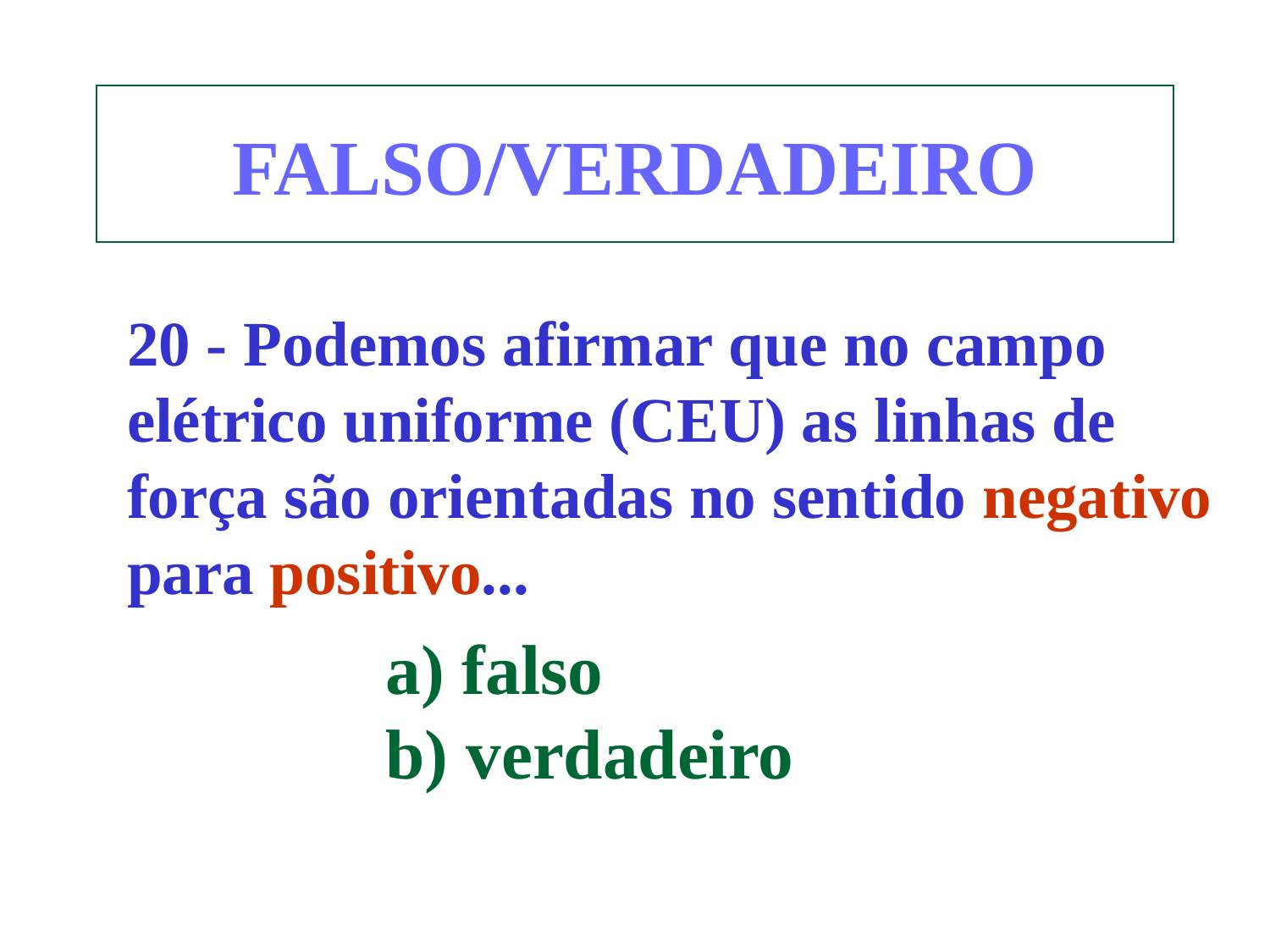

# FALSO/VERDADEIRO
20 - Podemos afirmar que no campo
elétrico uniforme (CEU) as linhas de
força são orientadas no sentido negativo
para positivo...
a) falso
b) verdadeiro